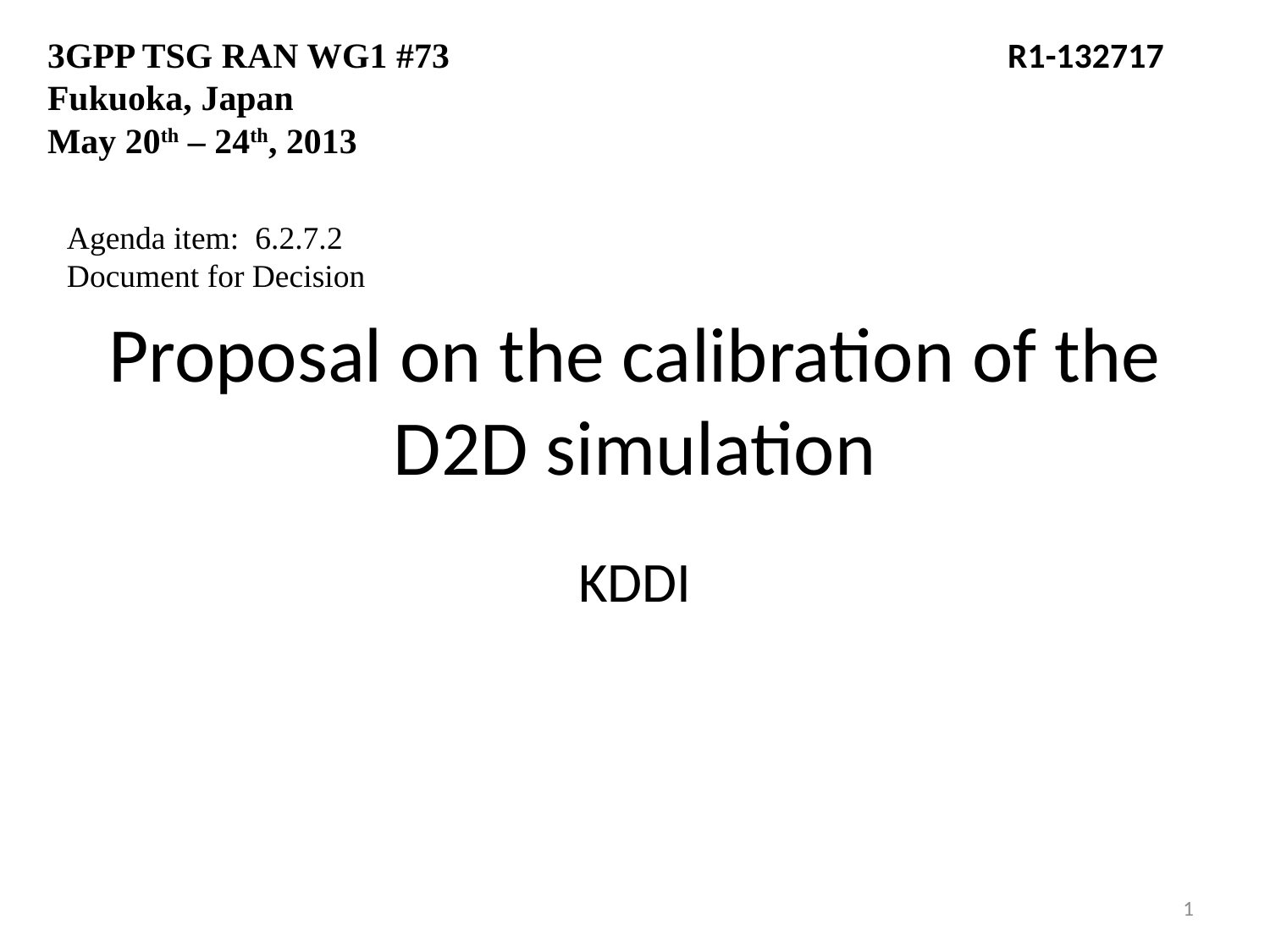

3GPP TSG RAN WG1 #73				        R1-132717
Fukuoka, Japan
May 20th – 24th, 2013
Agenda item:  6.2.7.2
Document for Decision
# Proposal on the calibration of the D2D simulation
KDDI
1